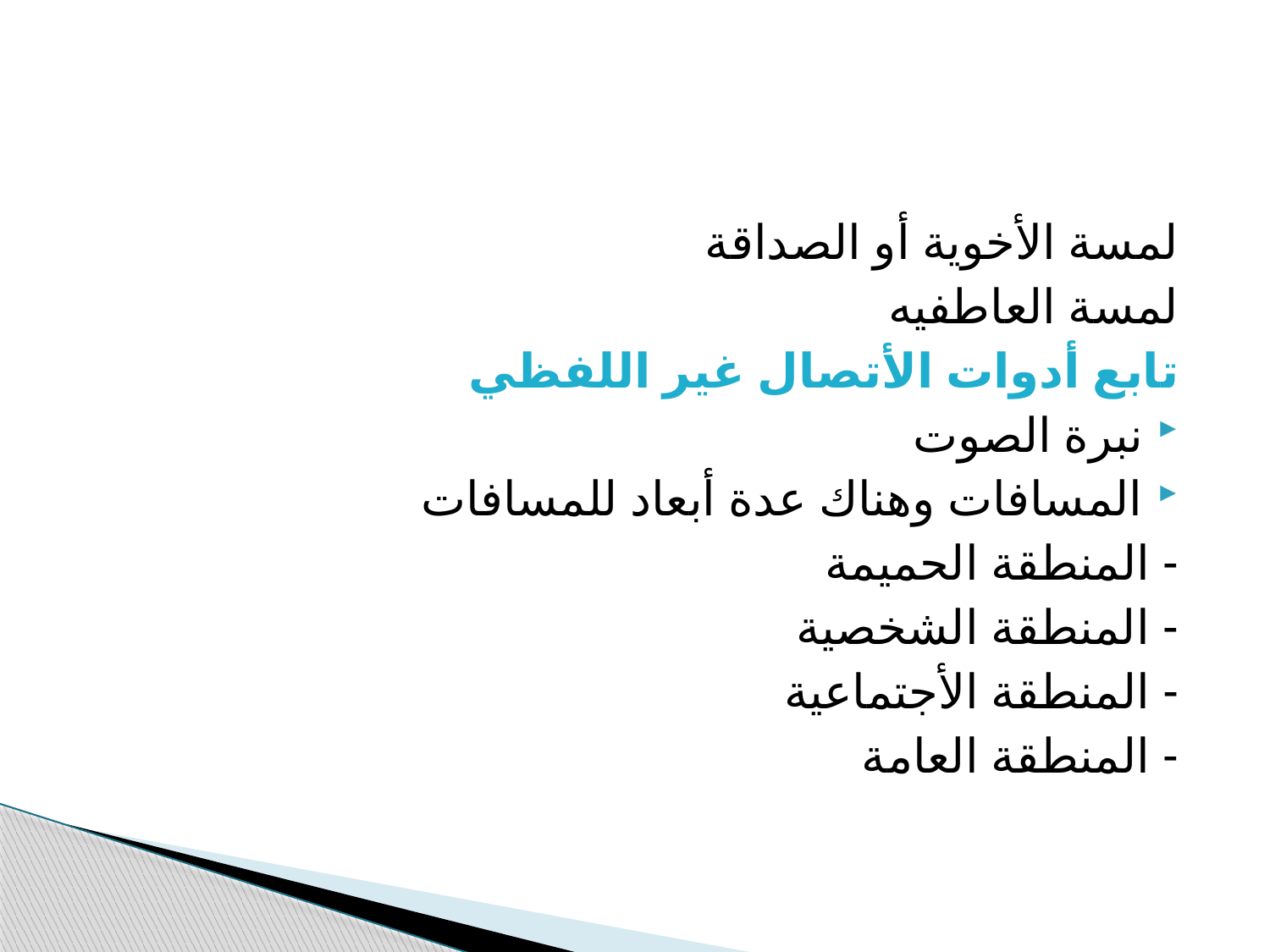

#
لمسة الأخوية أو الصداقة
لمسة العاطفيه
تابع أدوات الأتصال غير اللفظي
نبرة الصوت
المسافات وهناك عدة أبعاد للمسافات
- المنطقة الحميمة
- المنطقة الشخصية
- المنطقة الأجتماعية
- المنطقة العامة